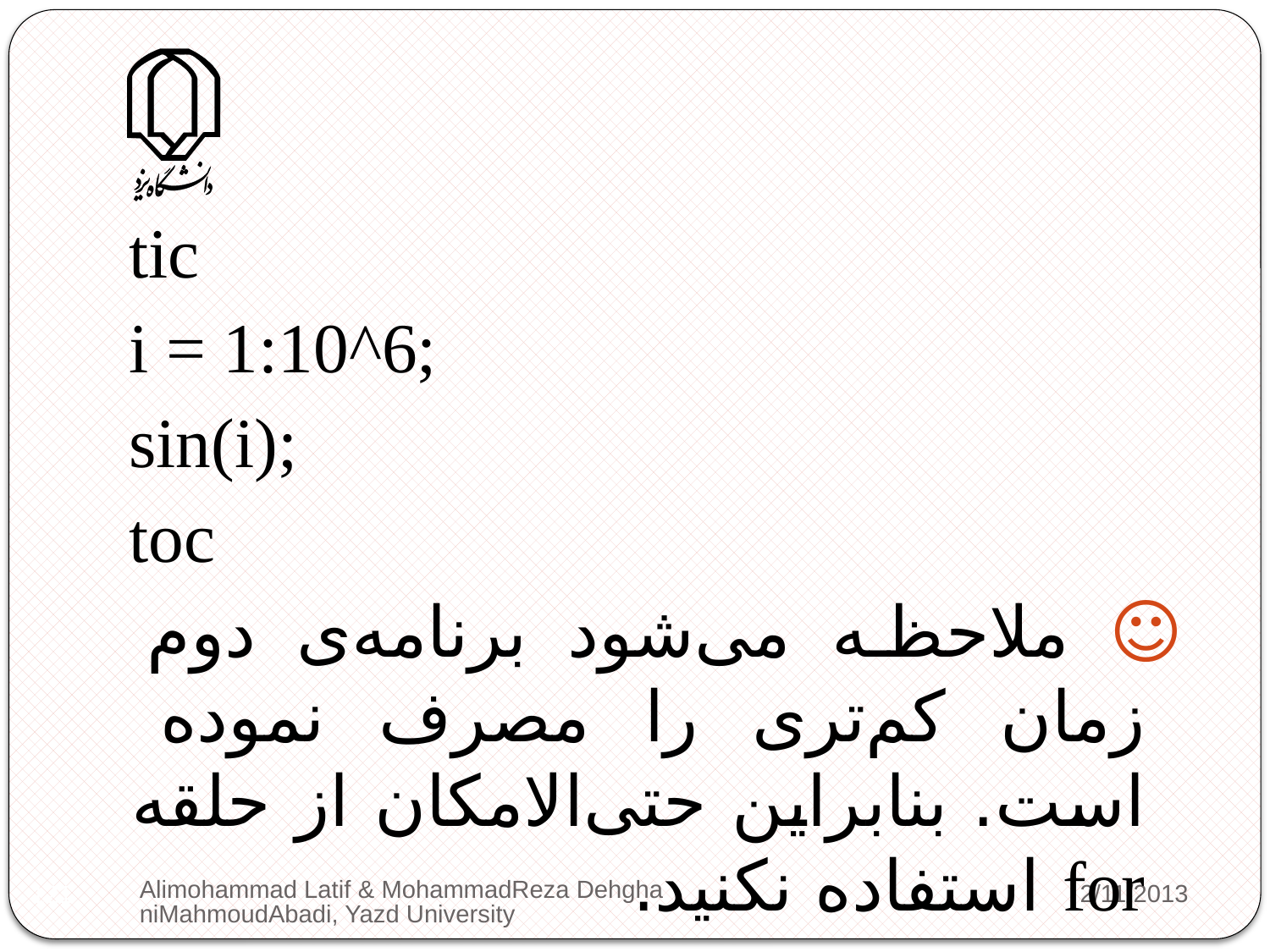

tic
i = 1:10^6;
sin(i);
toc
☺ ملاحظه می‌شود برنامه‌ی دوم زمان کم‌تری را مصرف نموده است. بنابراین حتی‌الامکان از حلقه for استفاده نکنید.
Alimohammad Latif & MohammadReza DehghaniMahmoudAbadi, Yazd University
2/11/2013
121